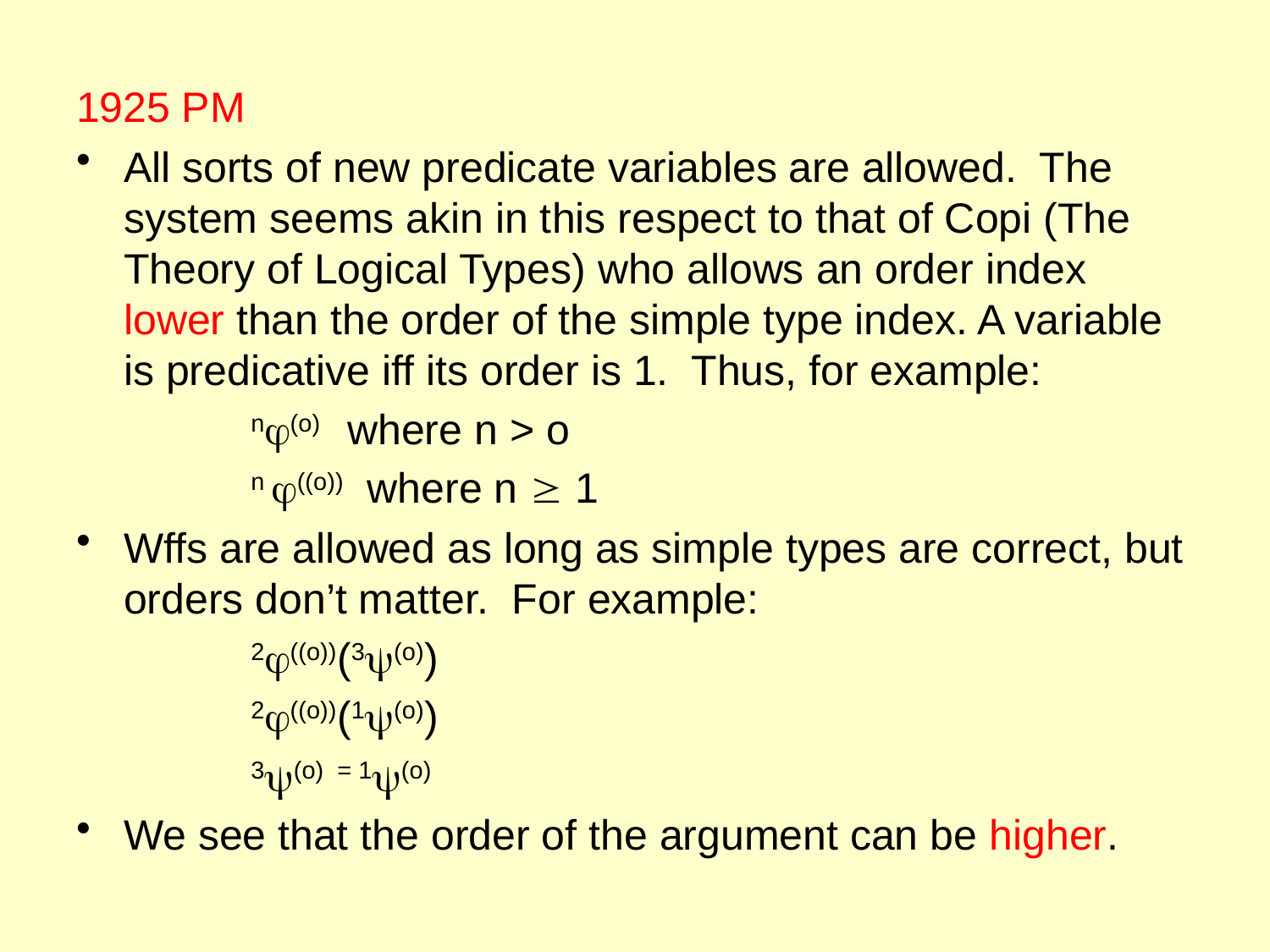

1925 PM
All sorts of new predicate variables are allowed.  The system seems akin in this respect to that of Copi (The Theory of Logical Types) who allows an order index  lower than the order of the simple type index. A variable is predicative iff its order is 1.  Thus, for example:
		nϕ(o)    where n > o
		n ϕ((o))  where n ≥ 1
Wffs are allowed as long as simple types are correct, but orders don’t matter.  For example:
		2ϕ((o))(3ψ(o))
		2ϕ((o))(1ψ(o))
		3ψ(o)  = 1ψ(o)
We see that the order of the argument can be higher.